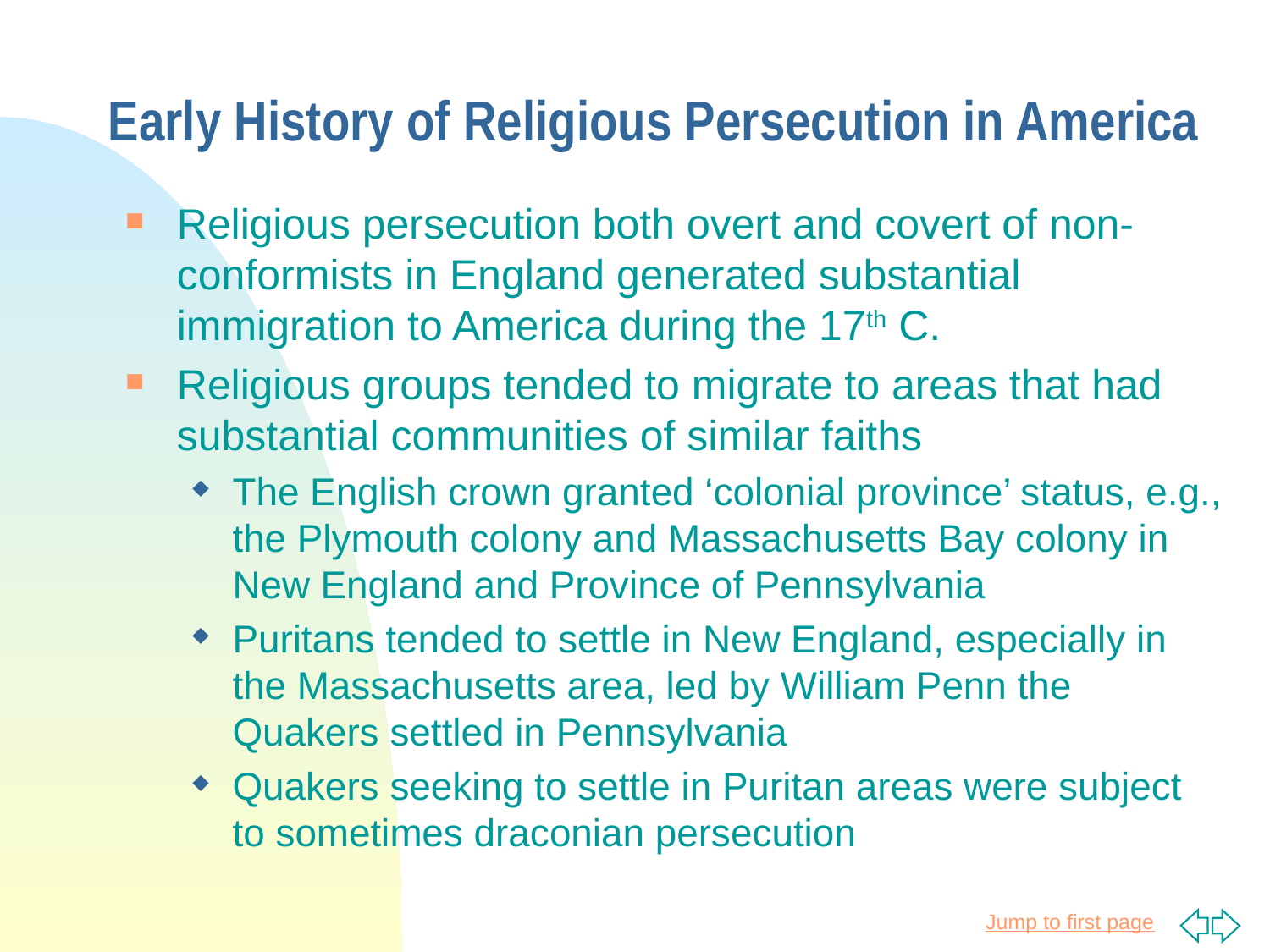

# Early History of Religious Persecution in America
Religious persecution both overt and covert of non-conformists in England generated substantial immigration to America during the 17th C.
Religious groups tended to migrate to areas that had substantial communities of similar faiths
The English crown granted ‘colonial province’ status, e.g., the Plymouth colony and Massachusetts Bay colony in New England and Province of Pennsylvania
Puritans tended to settle in New England, especially in the Massachusetts area, led by William Penn the Quakers settled in Pennsylvania
Quakers seeking to settle in Puritan areas were subject to sometimes draconian persecution